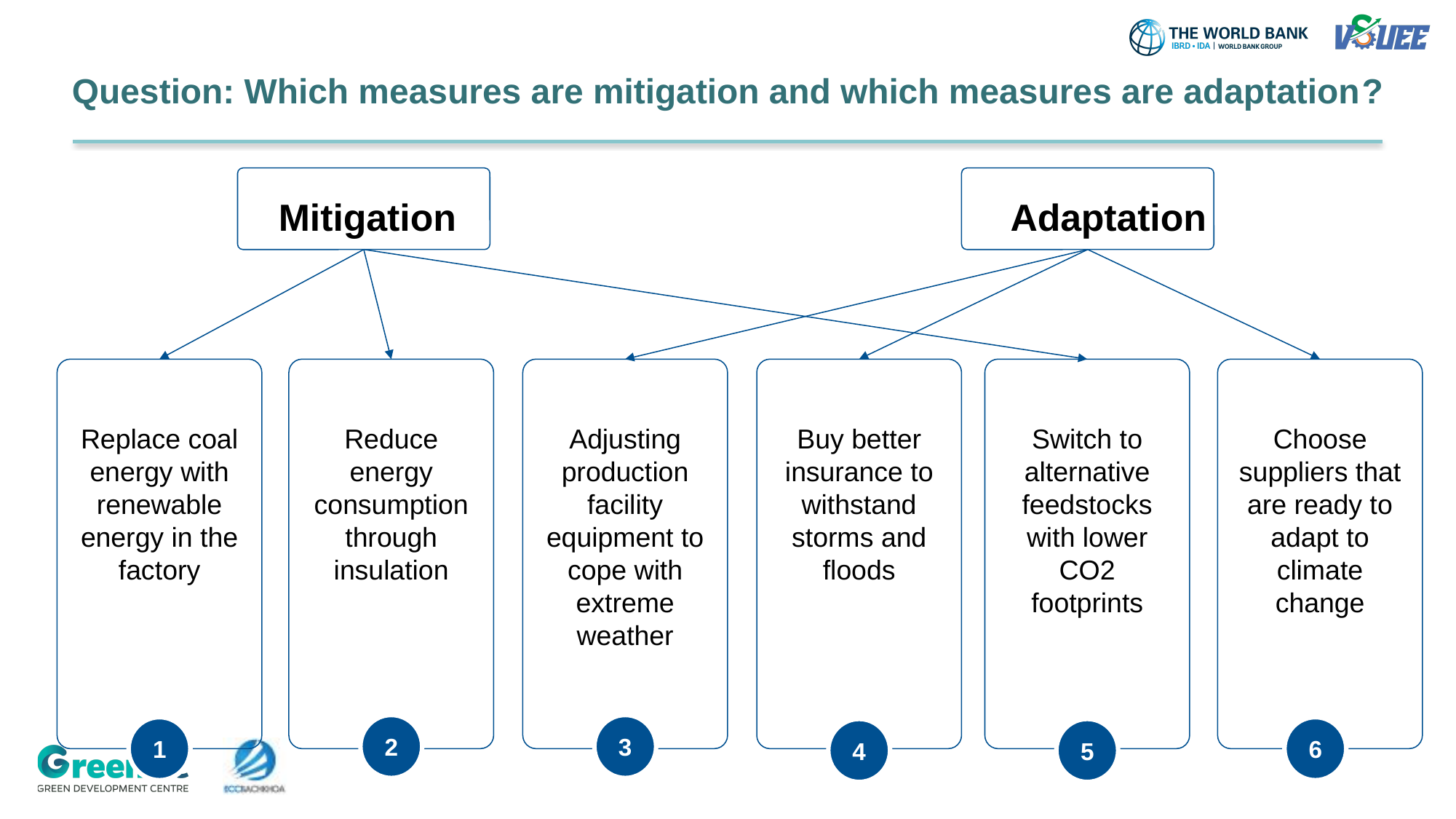

# Question: Which measures are mitigation and which measures are adaptation?

Mitigation
Adaptation
Replace coal energy with renewable energy in the factory
Reduce energy consumption through insulation
Adjusting production facility equipment to cope with extreme weather
Buy better insurance to withstand storms and floods
Switch to alternative feedstocks with lower CO2 footprints
Choose suppliers that are ready to adapt to climate change
2
3
1
6
4
5